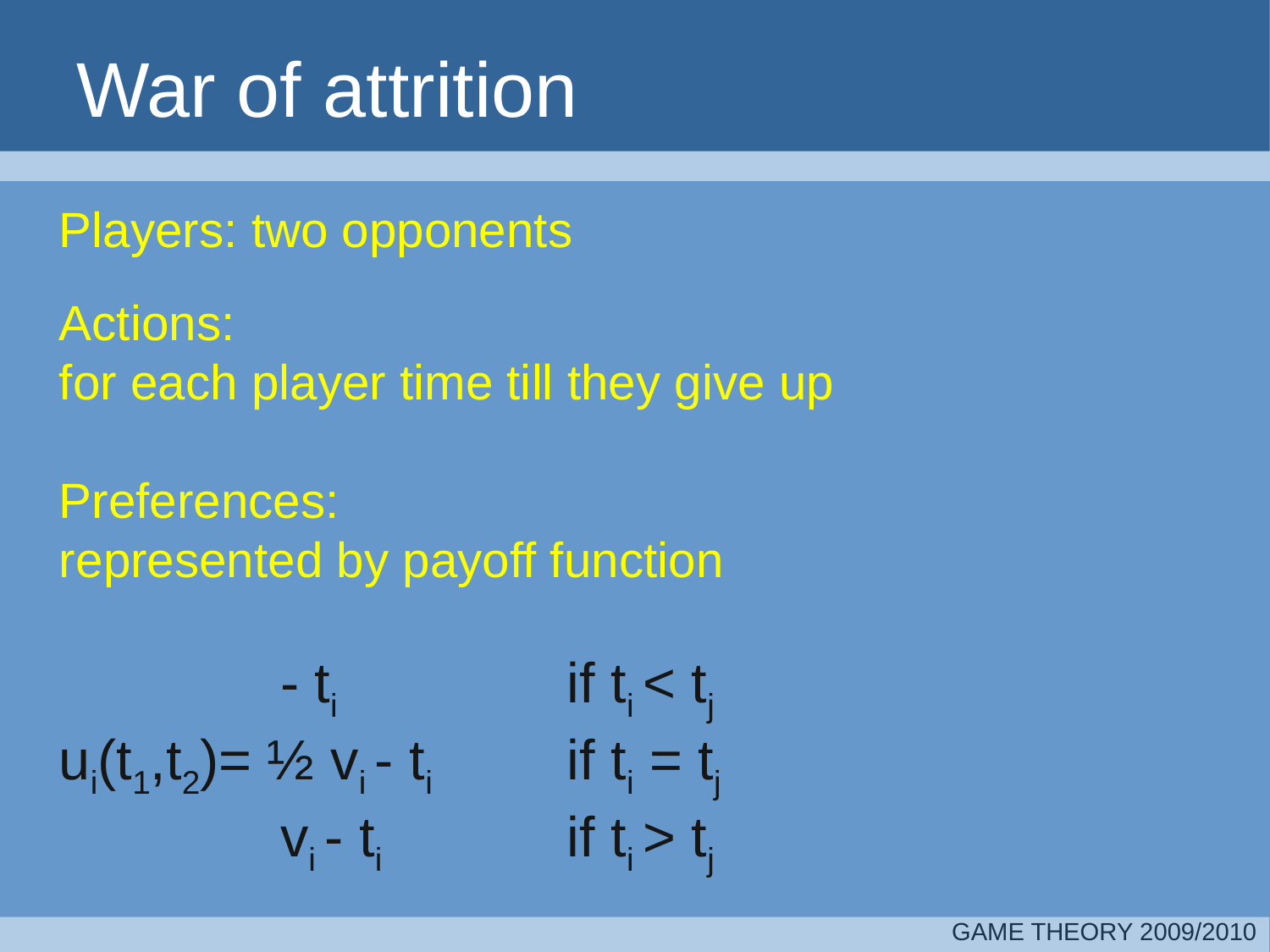

# War of attrition
Players: two opponents

Actions:
for each player time till they give up

Preferences:
represented by payoff function

	      - ti		if ti < tj
ui(t1,t2)= ½ vi - ti 	if ti = tj
	      vi - ti		if ti > tj

GAME THEORY 2009/2010